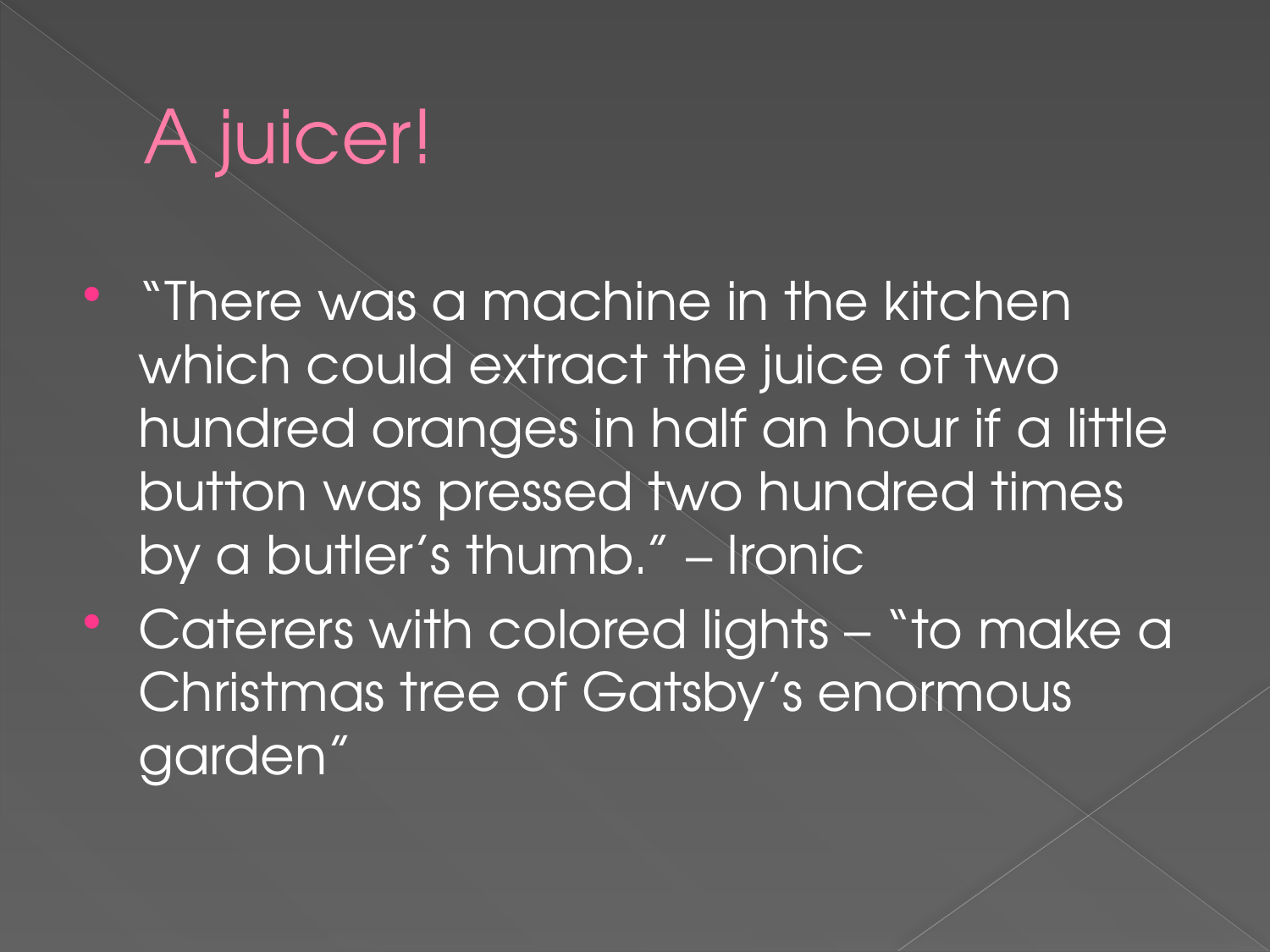

# A juicer!
“There was a machine in the kitchen which could extract the juice of two hundred oranges in half an hour if a little button was pressed two hundred times by a butler’s thumb.” – Ironic
Caterers with colored lights – “to make a Christmas tree of Gatsby’s enormous garden”